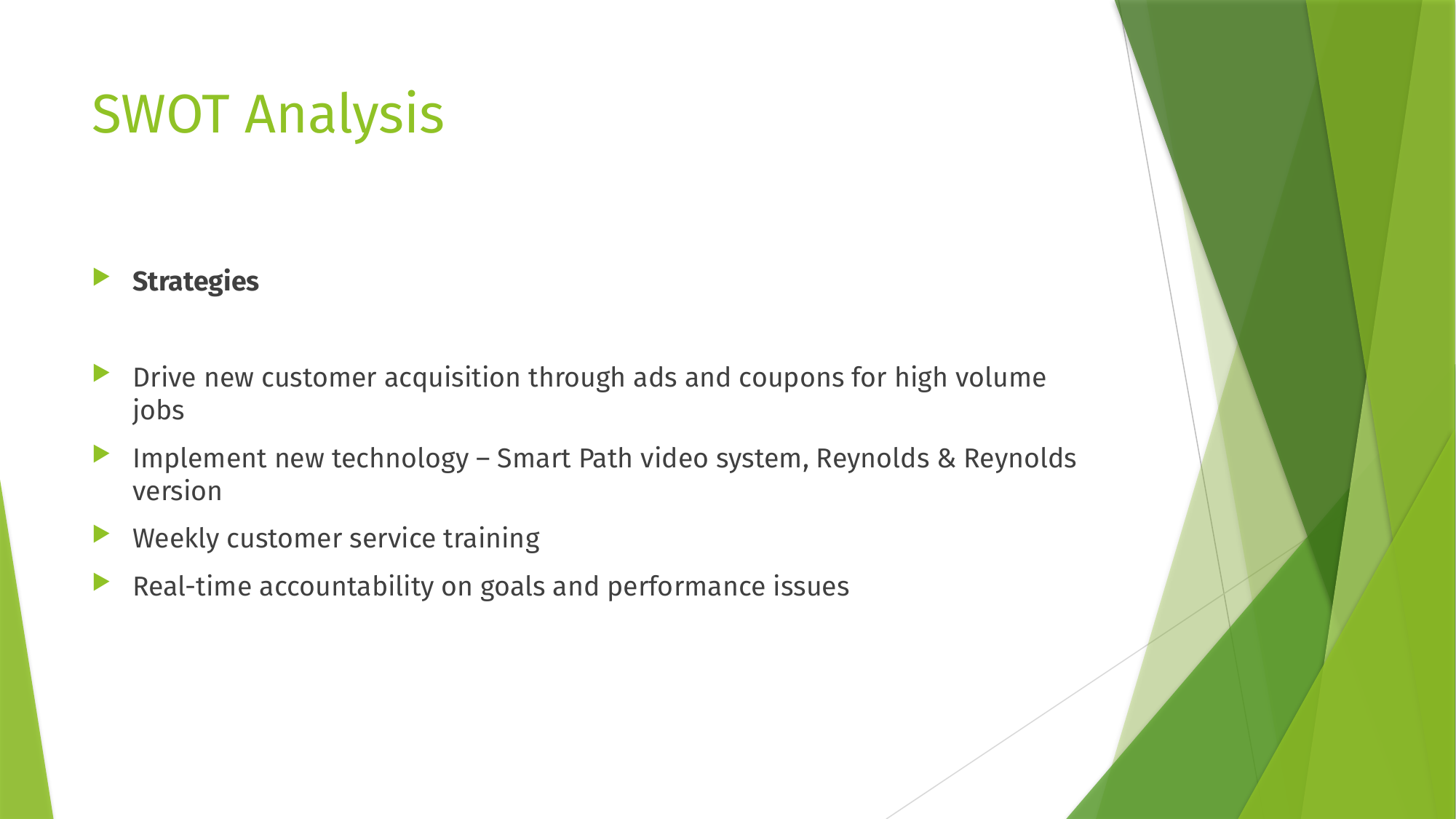

# SWOT Analysis
Strategies

Drive new customer acquisition through ads and coupons for high volume jobs
Implement new technology – Smart Path video system, Reynolds & Reynolds version
Weekly customer service training
Real-time accountability on goals and performance issues